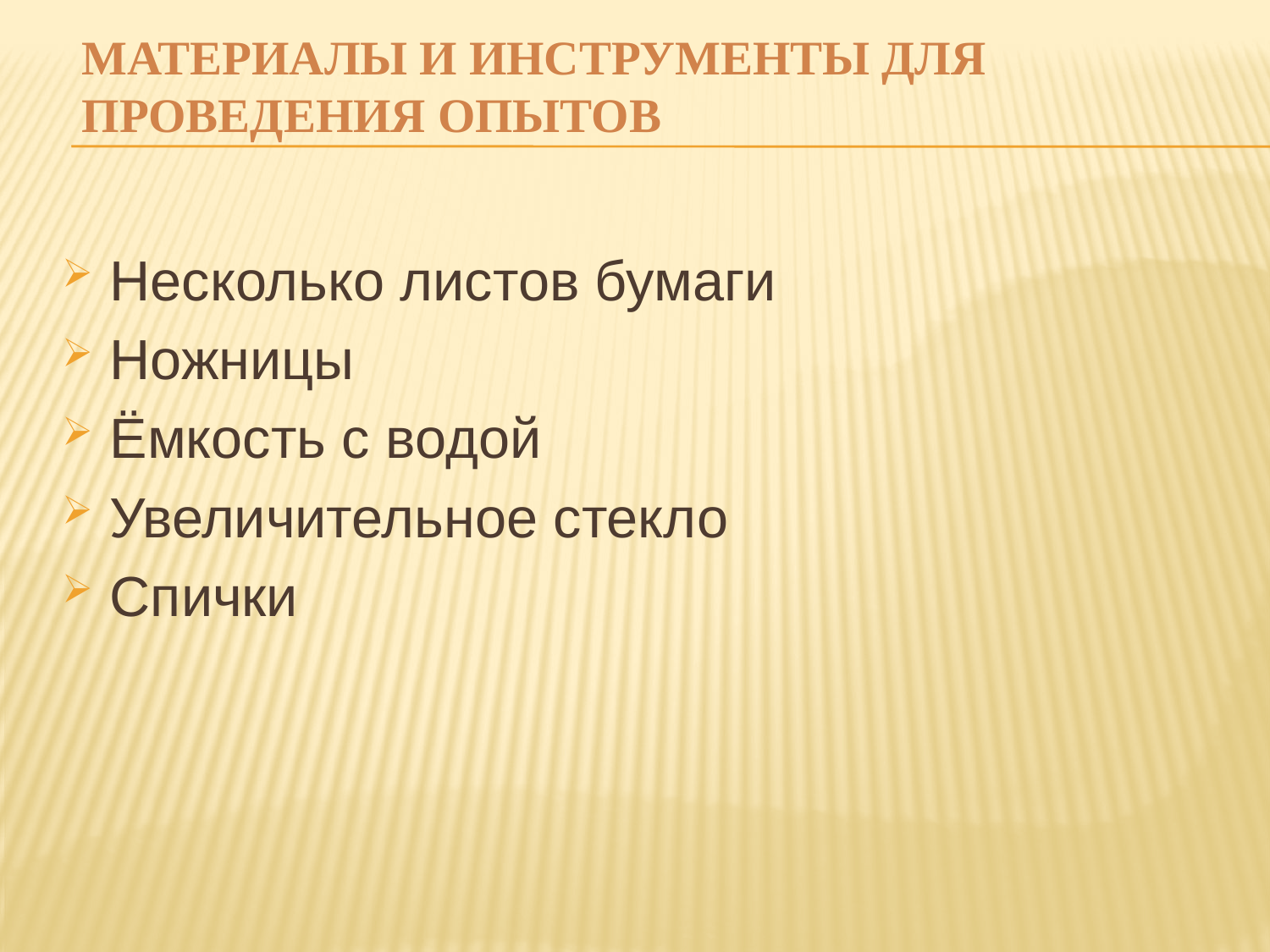

# Материалы и инструменты для проведения опытов
Несколько листов бумаги
Ножницы
Ёмкость с водой
Увеличительное стекло
Спички